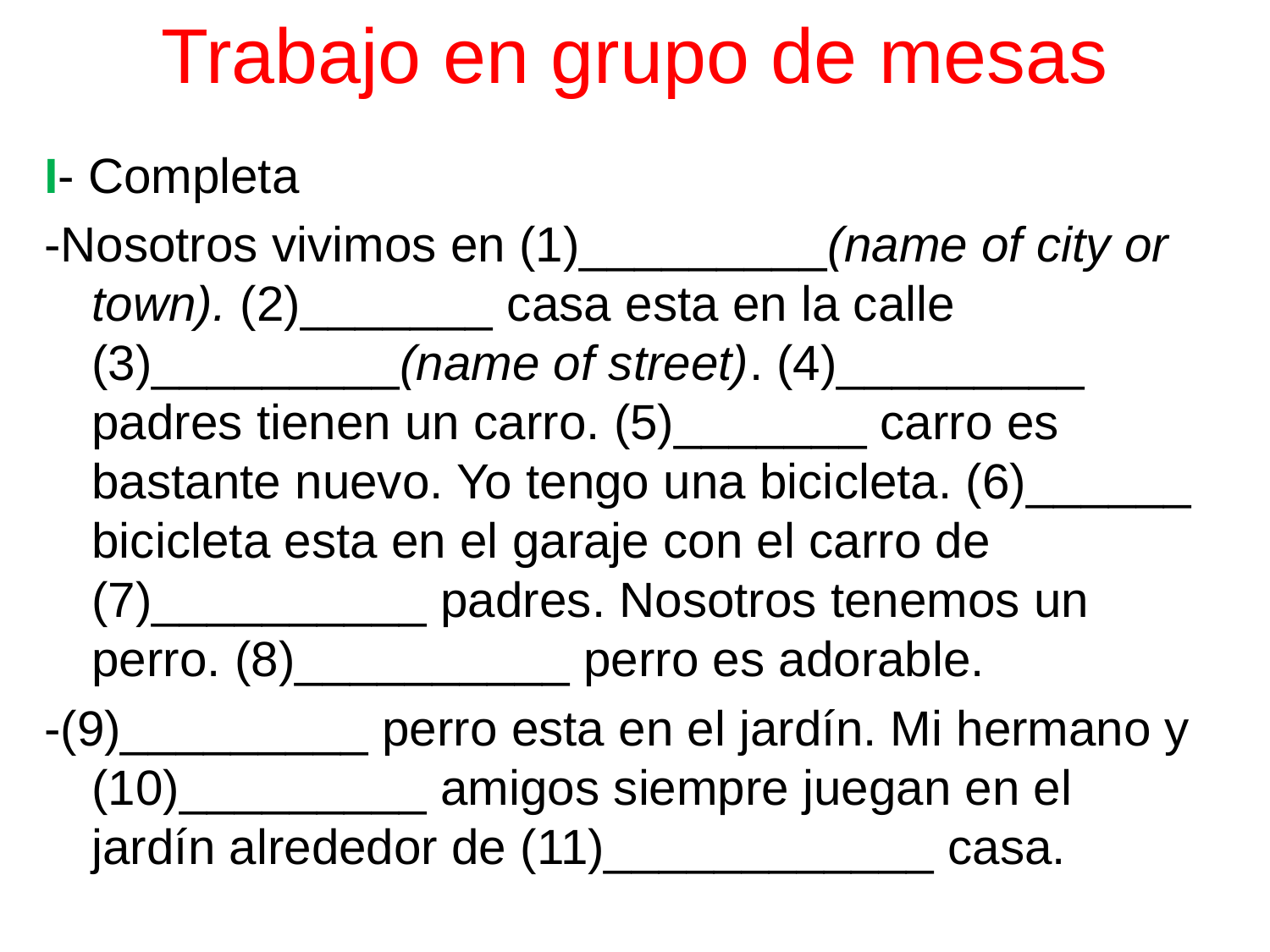

Trabajo en grupo de mesas
I- Completa
-Nosotros vivimos en (1)_________(name of city or town). (2)_______ casa esta en la calle (3)_________(name of street). (4)_________ padres tienen un carro. (5)_______ carro es bastante nuevo. Yo tengo una bicicleta. (6)______ bicicleta esta en el garaje con el carro de (7)__________ padres. Nosotros tenemos un perro. (8)__________ perro es adorable.
-(9)_________ perro esta en el jardín. Mi hermano y (10)_________ amigos siempre juegan en el jardín alrededor de (11)____________ casa.